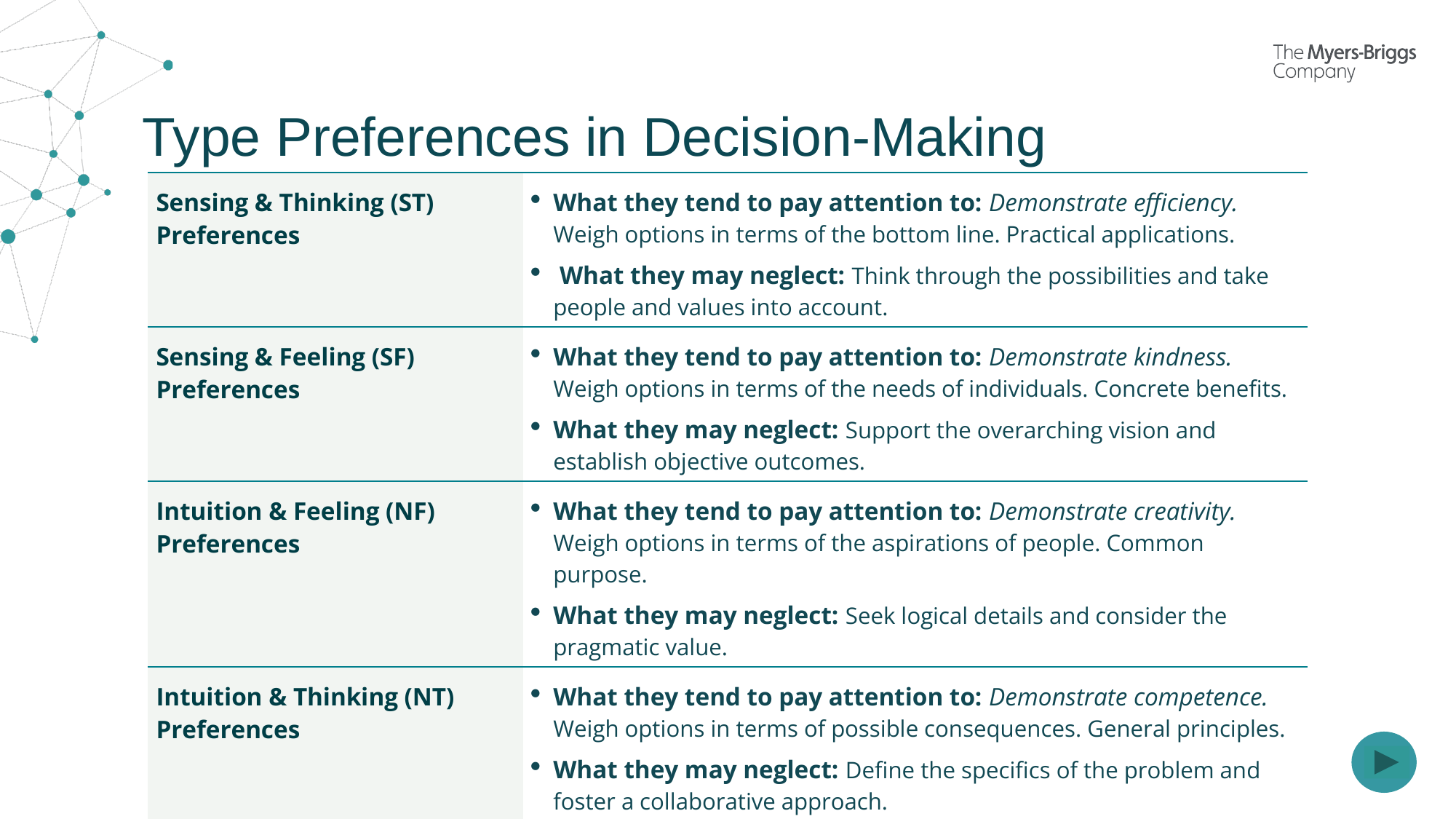

# Type Preferences in Decision-Making
| Sensing & Thinking (ST) Preferences | What they tend to pay attention to: Demonstrate efficiency. Weigh options in terms of the bottom line. Practical applications. What they may neglect: Think through the possibilities and take people and values into account. |
| --- | --- |
| Sensing & Feeling (SF) Preferences | What they tend to pay attention to: Demonstrate kindness. Weigh options in terms of the needs of individuals. Concrete benefits.  What they may neglect: Support the overarching vision and establish objective outcomes. |
| Intuition & Feeling (NF) Preferences | What they tend to pay attention to: Demonstrate creativity. Weigh options in terms of the aspirations of people. Common purpose. What they may neglect: Seek logical details and consider the pragmatic value. |
| Intuition & Thinking (NT) Preferences | What they tend to pay attention to: Demonstrate competence. Weigh options in terms of possible consequences. General principles. What they may neglect: Define the specifics of the problem and foster a collaborative approach. |